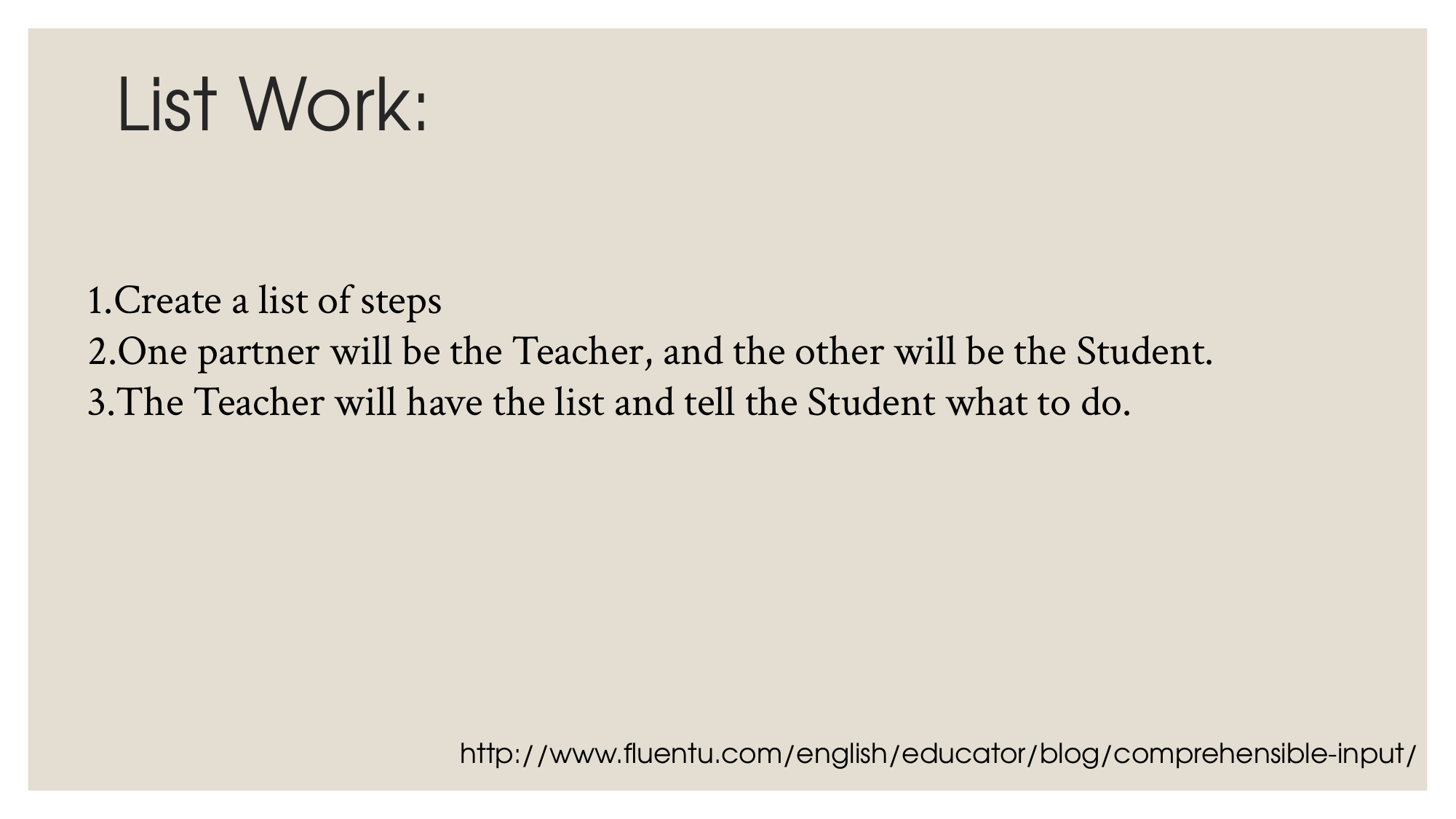

# List Work:

Create a list of steps
One partner will be the Teacher, and the other will be the Student.
The Teacher will have the list and tell the Student what to do.

http://www.fluentu.com/english/educator/blog/comprehensible-input/